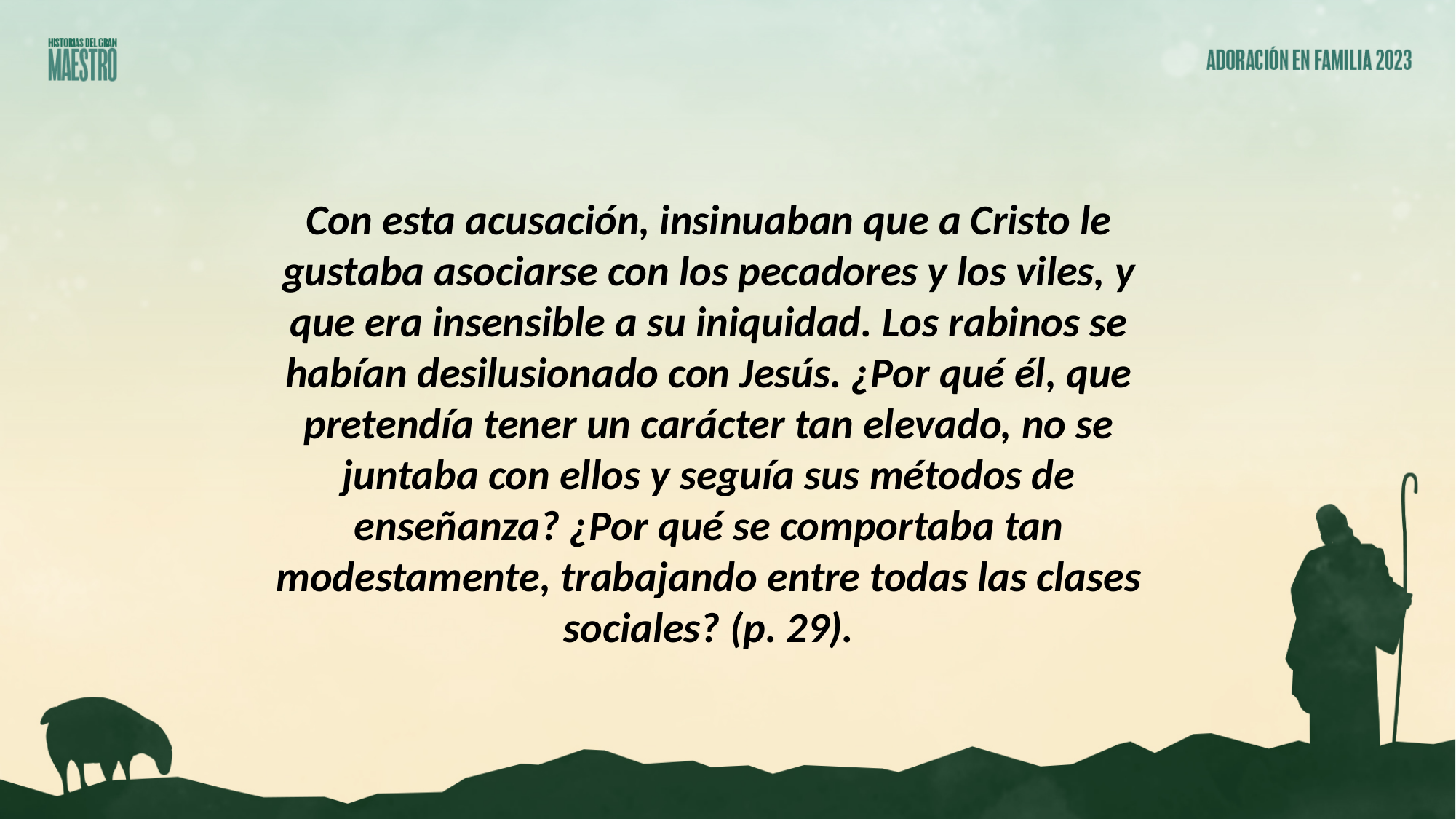

Con esta acusación, insinuaban que a Cristo le gustaba asociarse con los pecadores y los viles, y que era insensible a su iniquidad. Los rabinos se habían desilusionado con Jesús. ¿Por qué él, que pretendía tener un carácter tan elevado, no se
juntaba con ellos y seguía sus métodos de enseñanza? ¿Por qué se comportaba tan
modestamente, trabajando entre todas las clases sociales? (p. 29).